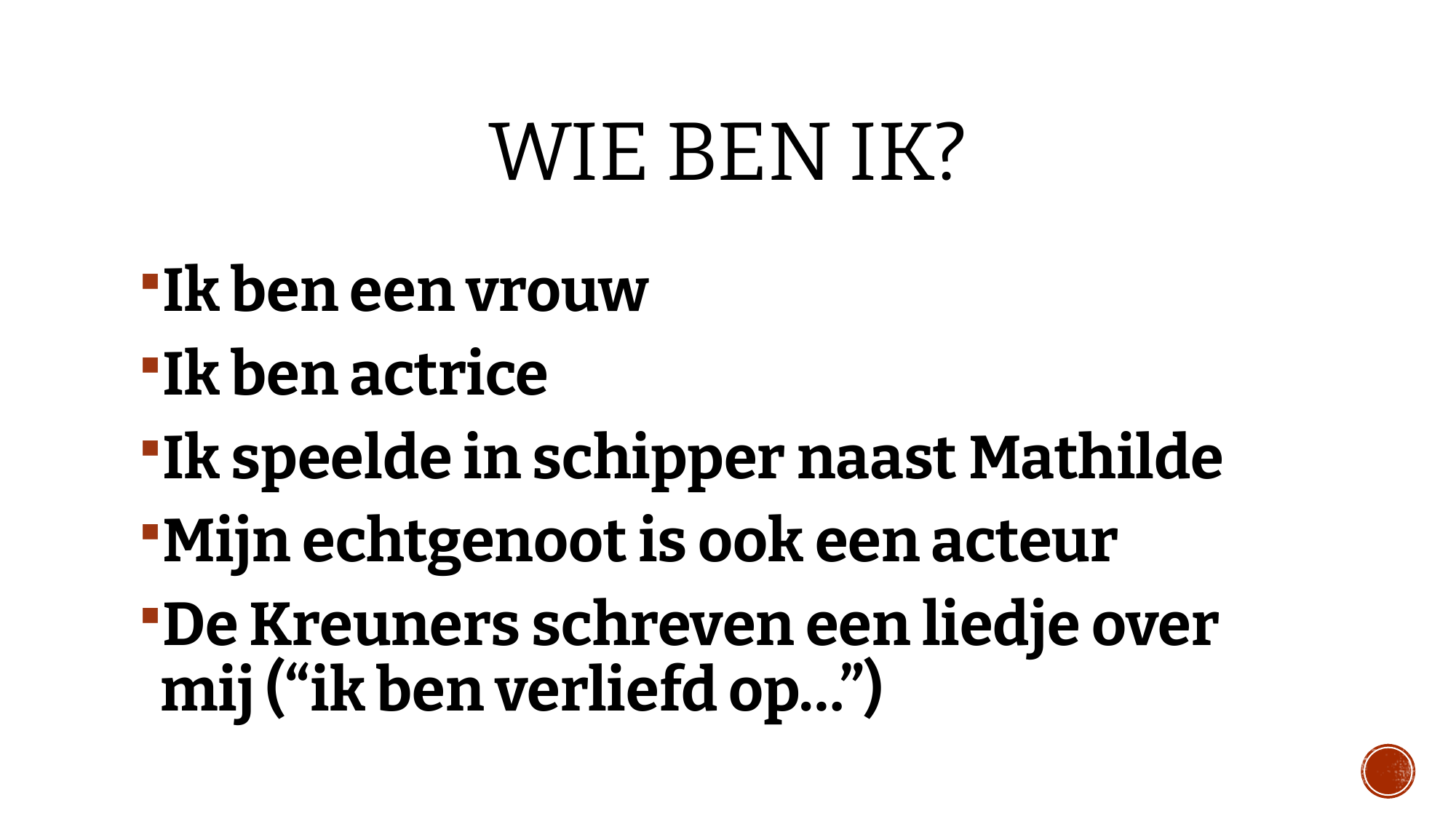

# Wie ben ik?
Ik ben een vrouw
Ik ben actrice
Ik speelde in schipper naast Mathilde
Mijn echtgenoot is ook een acteur
De Kreuners schreven een liedje over mij (“ik ben verliefd op…”)